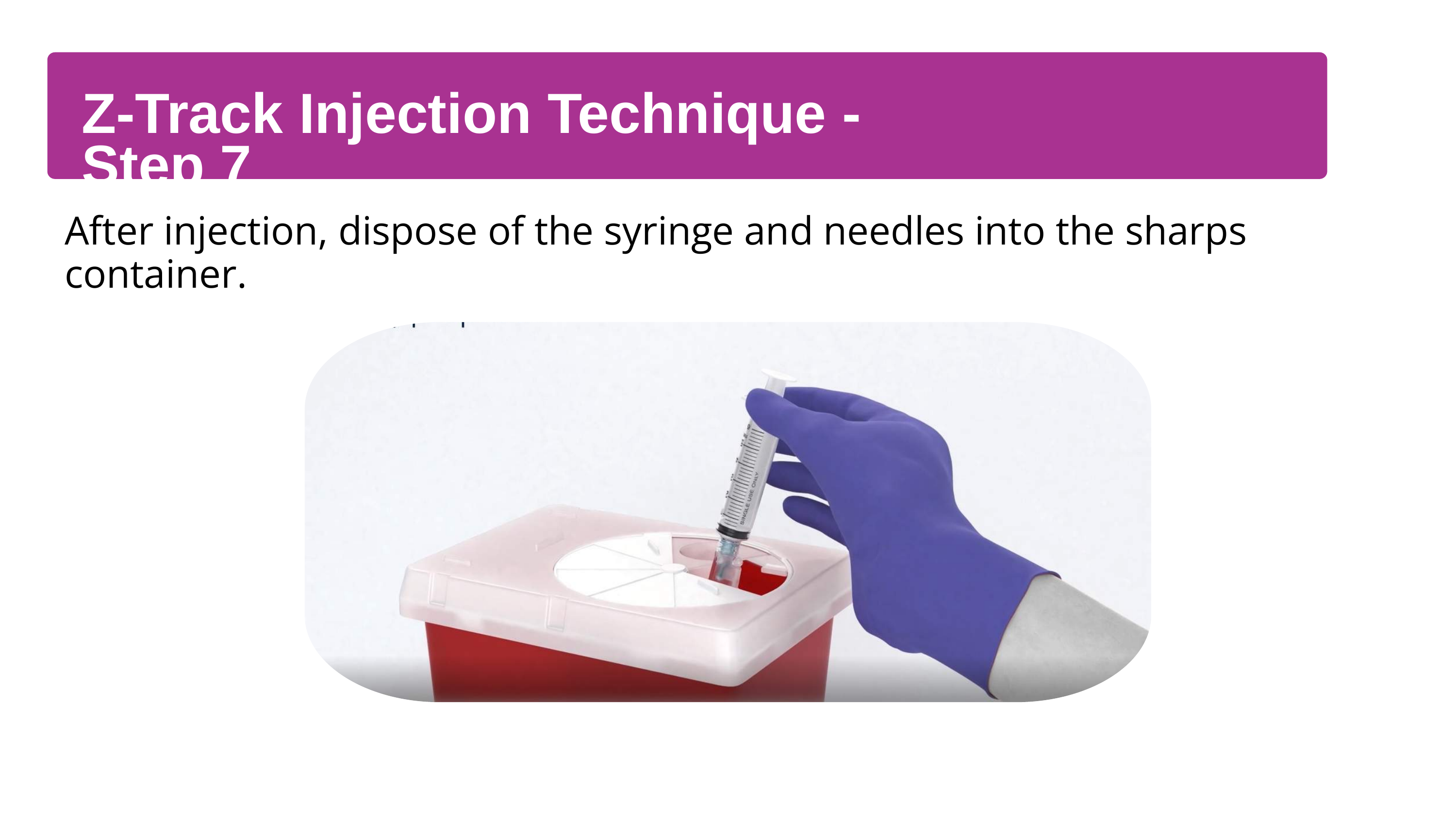

Z-Track Injection Technique - Step 7
After injection, dispose of the syringe and needles into the sharps container.